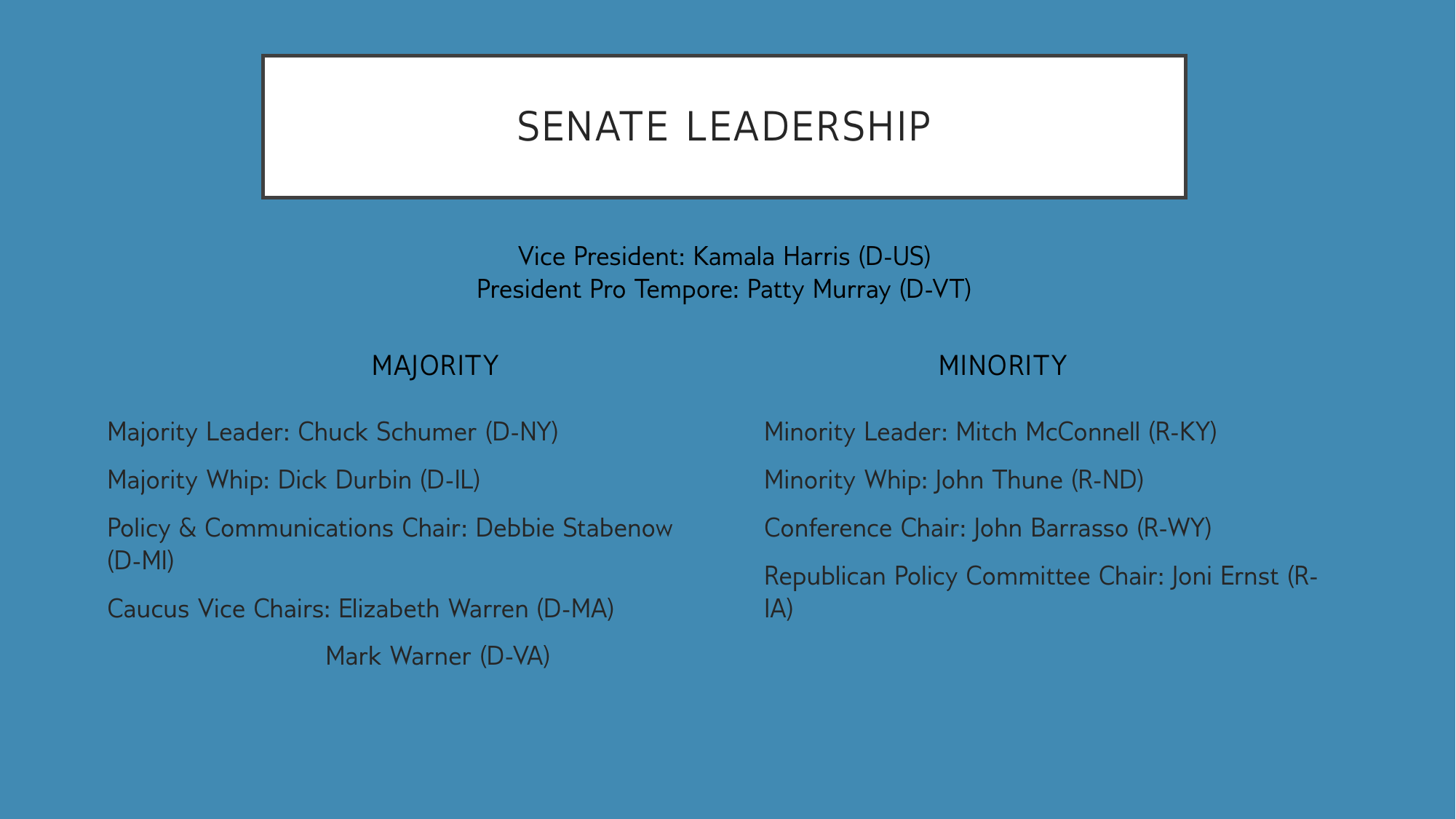

# Senate Leadership
Vice President: Kamala Harris (D-US)
President Pro Tempore: Patty Murray (D-VT)

Majority
Minority
Majority Leader: Chuck Schumer (D-NY)
Majority Whip: Dick Durbin (D-IL)
Policy & Communications Chair: Debbie Stabenow (D-MI)
Caucus Vice Chairs: Elizabeth Warren (D-MA)
		Mark Warner (D-VA)

Minority Leader: Mitch McConnell (R-KY)
Minority Whip: John Thune (R-ND)
Conference Chair: John Barrasso (R-WY)
Republican Policy Committee Chair: Joni Ernst (R-IA)